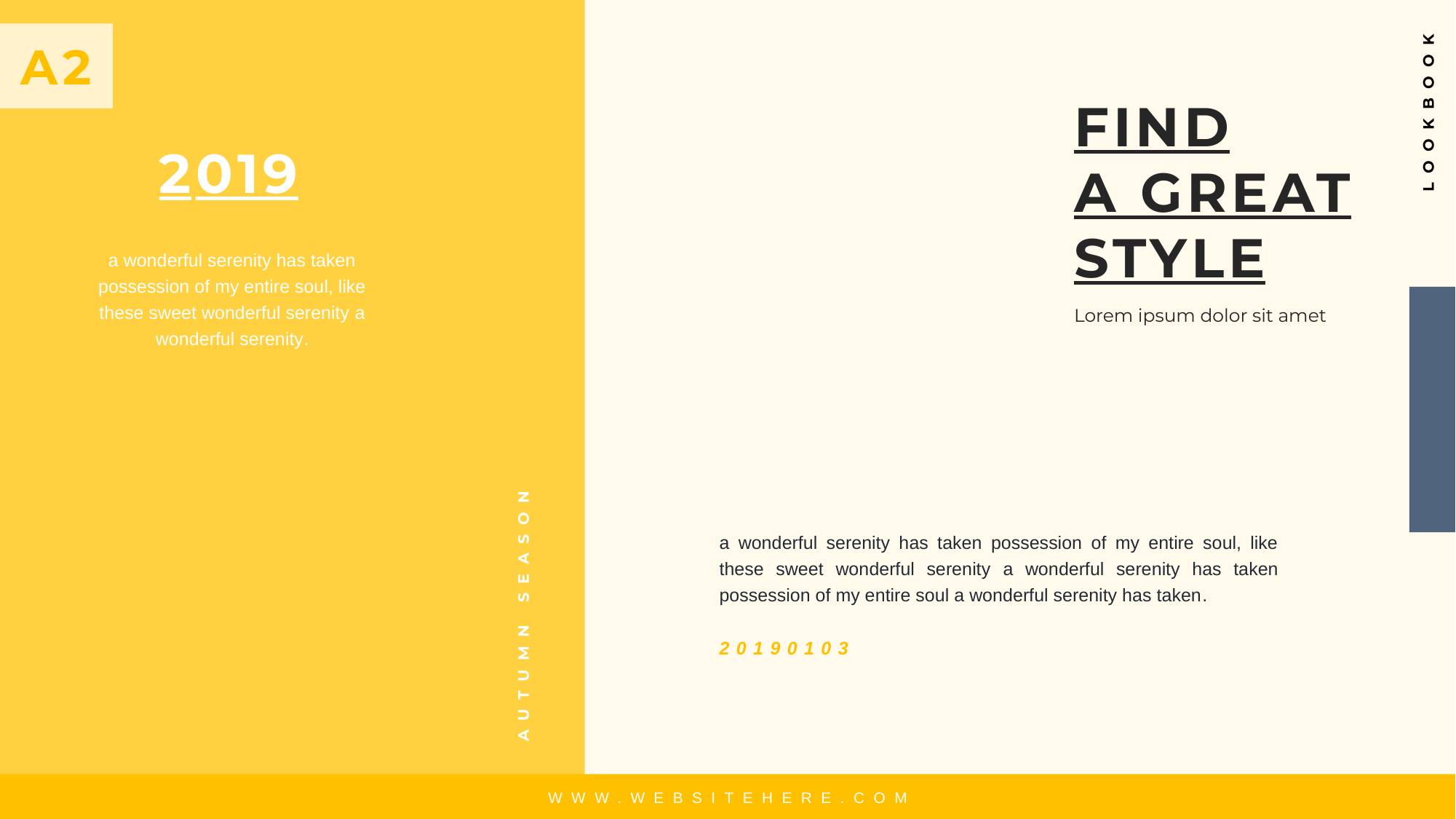

A2

WWW.WEBSITEHERE.COM
FIND
A GREAT
STYLE
Lorem ipsum dolor sit amet
LOOKBOOK
2019
a wonderful serenity has taken possession of my entire soul, like these sweet wonderful serenity a wonderful serenity.

a wonderful serenity has taken possession of my entire soul, like these sweet wonderful serenity a wonderful serenity has taken possession of my entire soul a wonderful serenity has taken.
AUTUMN SEASON
20190103